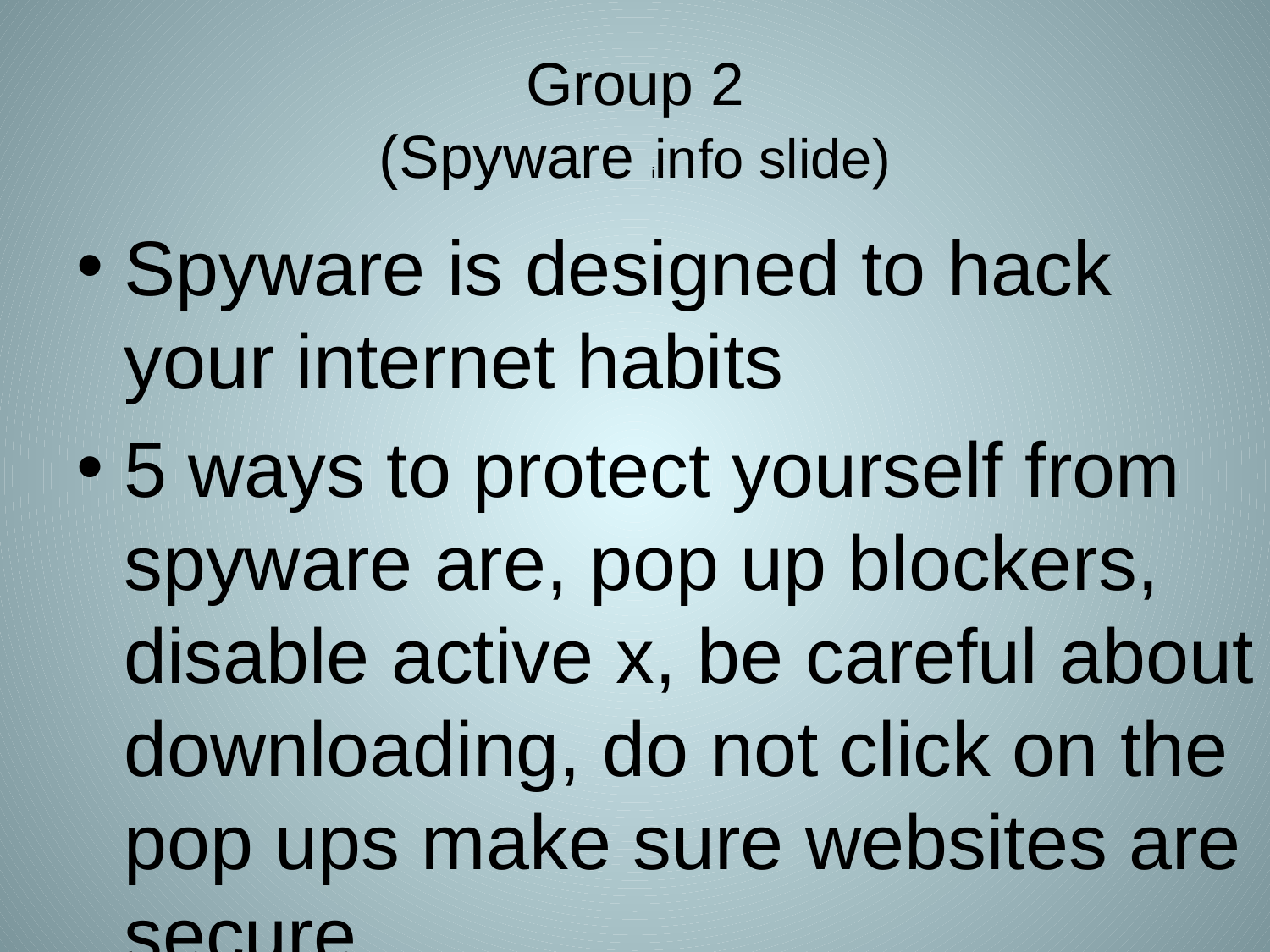

# Group 2 (Spyware iinfo slide)
Spyware is designed to hack your internet habits
5 ways to protect yourself from spyware are, pop up blockers, disable active x, be careful about downloading, do not click on the pop ups make sure websites are secure